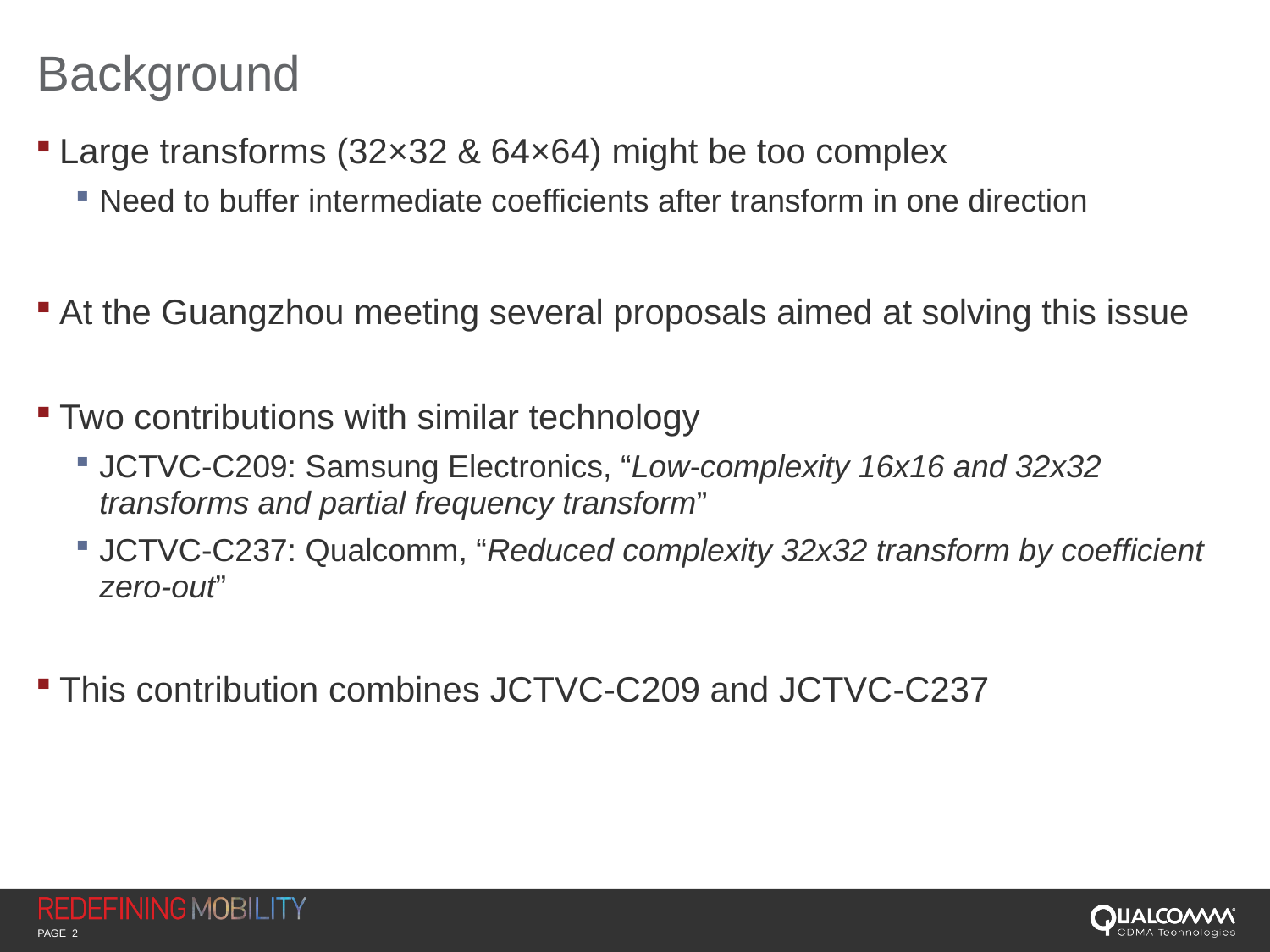

# Background
Large transforms (32×32 & 64×64) might be too complex
Need to buffer intermediate coefficients after transform in one direction

At the Guangzhou meeting several proposals aimed at solving this issue

Two contributions with similar technology
JCTVC-C209: Samsung Electronics, “Low-complexity 16x16 and 32x32 transforms and partial frequency transform”
JCTVC-C237: Qualcomm, “Reduced complexity 32x32 transform by coefficient zero-out”

This contribution combines JCTVC-C209 and JCTVC-C237